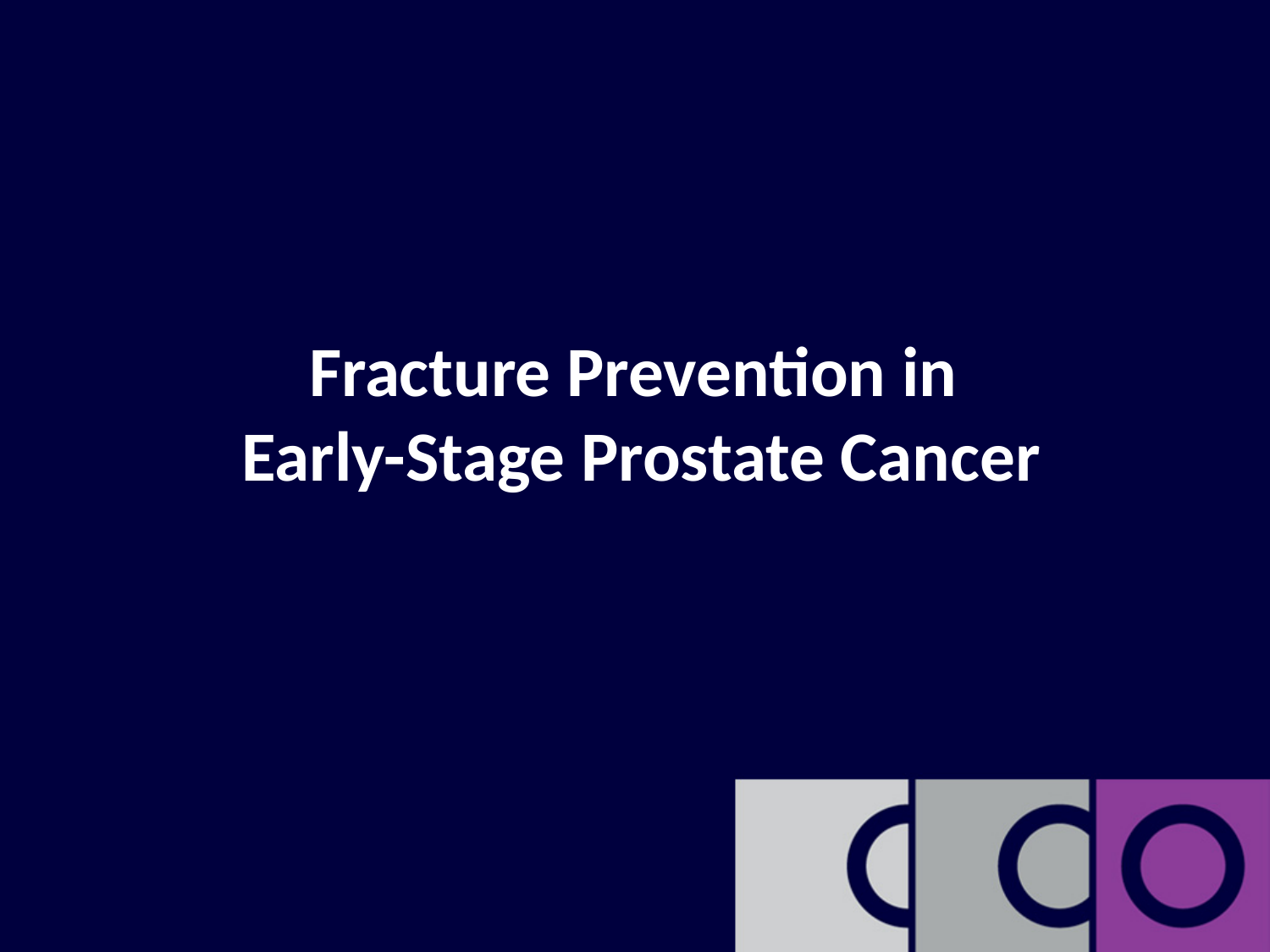

# Fracture Prevention in Early-Stage Prostate Cancer